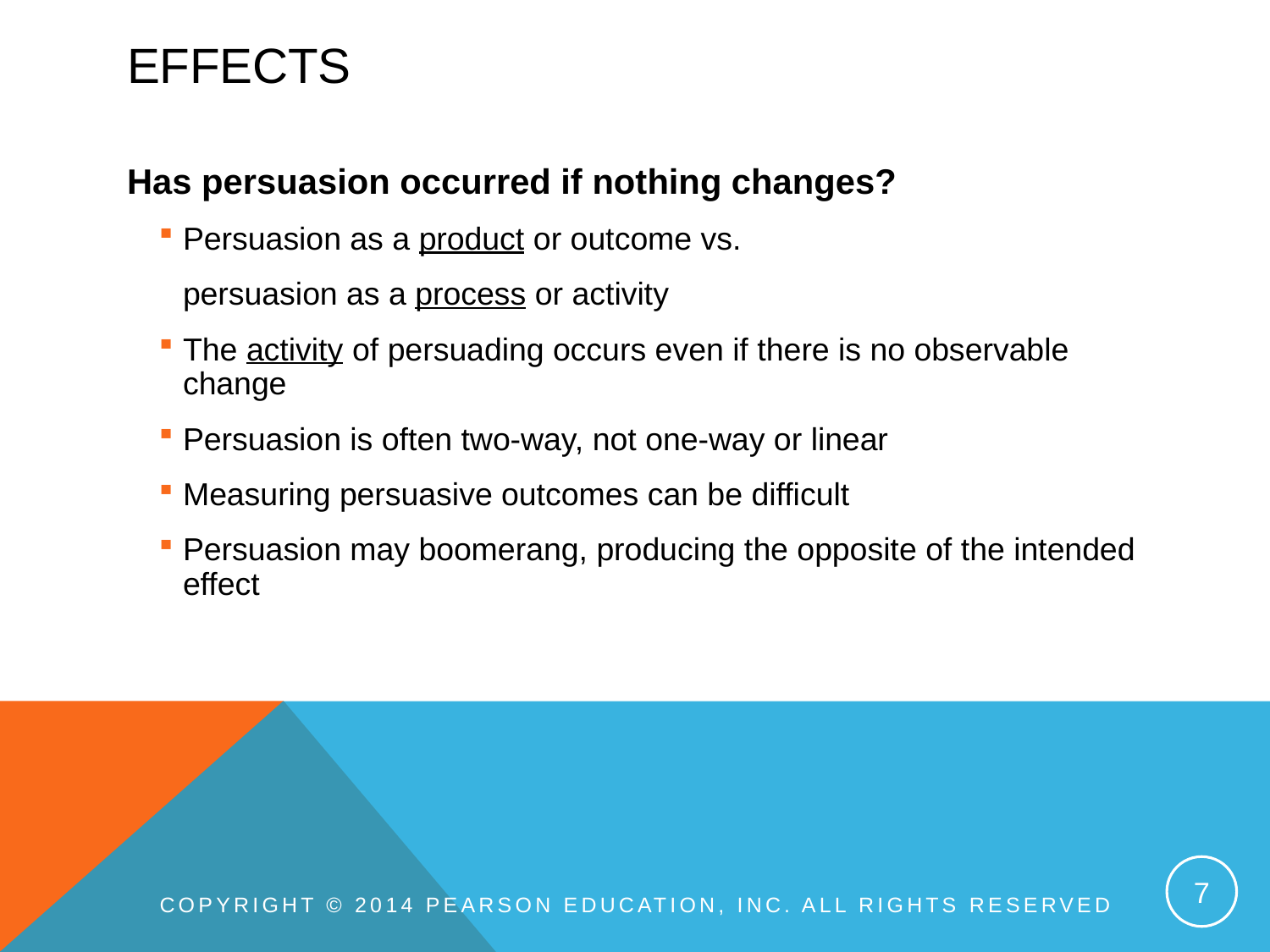

# effects
Has persuasion occurred if nothing changes?
Persuasion as a product or outcome vs.
	persuasion as a process or activity
The activity of persuading occurs even if there is no observable change
Persuasion is often two-way, not one-way or linear
Measuring persuasive outcomes can be difficult
Persuasion may boomerang, producing the opposite of the intended effect

7
Copyright © 2014 Pearson Education, Inc. All rights reserved